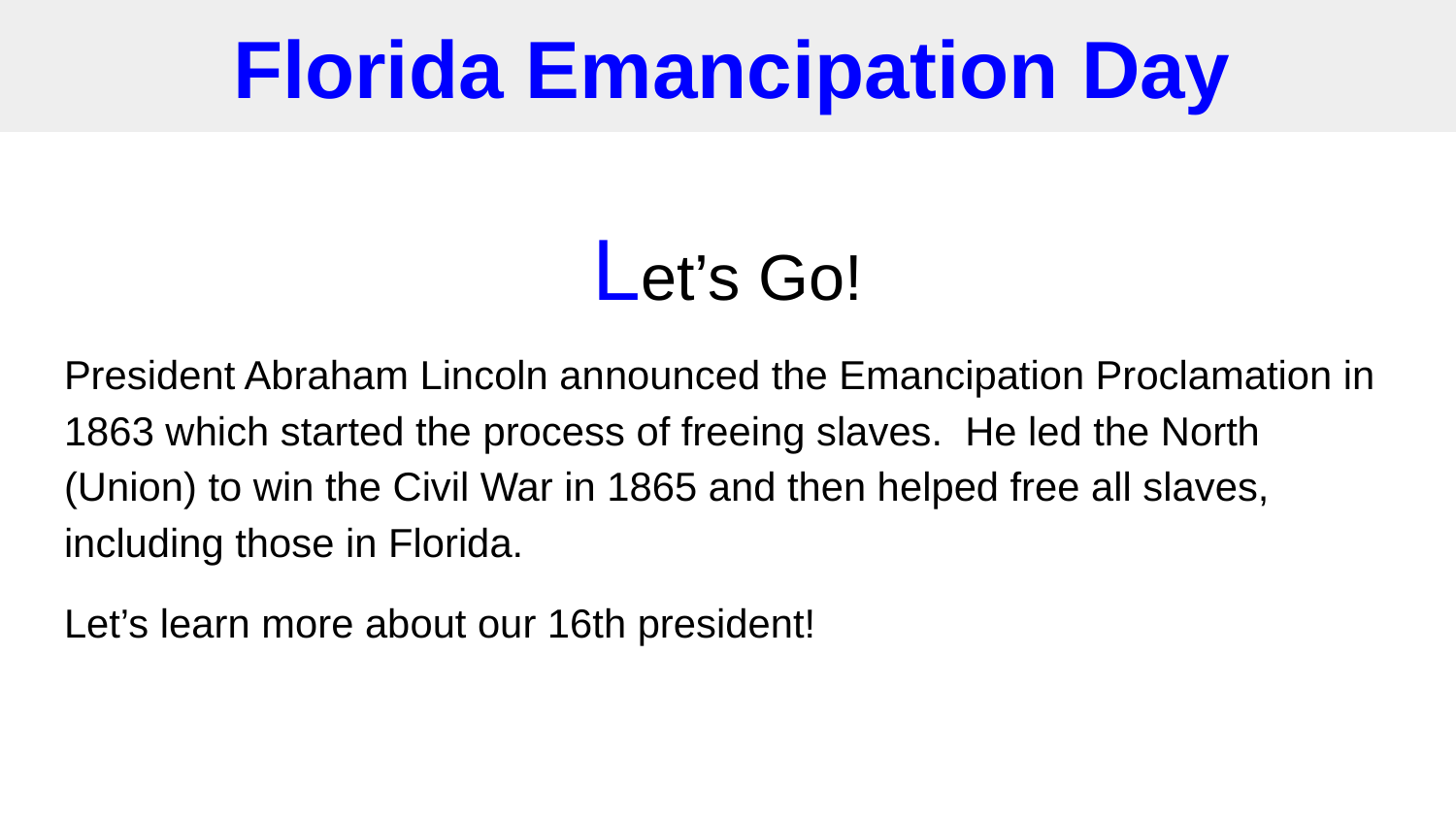

# Florida Emancipation Day
Let’s Go!
President Abraham Lincoln announced the Emancipation Proclamation in 1863 which started the process of freeing slaves.  He led the North (Union) to win the Civil War in 1865 and then helped free all slaves, including those in Florida.
Let’s learn more about our 16th president!